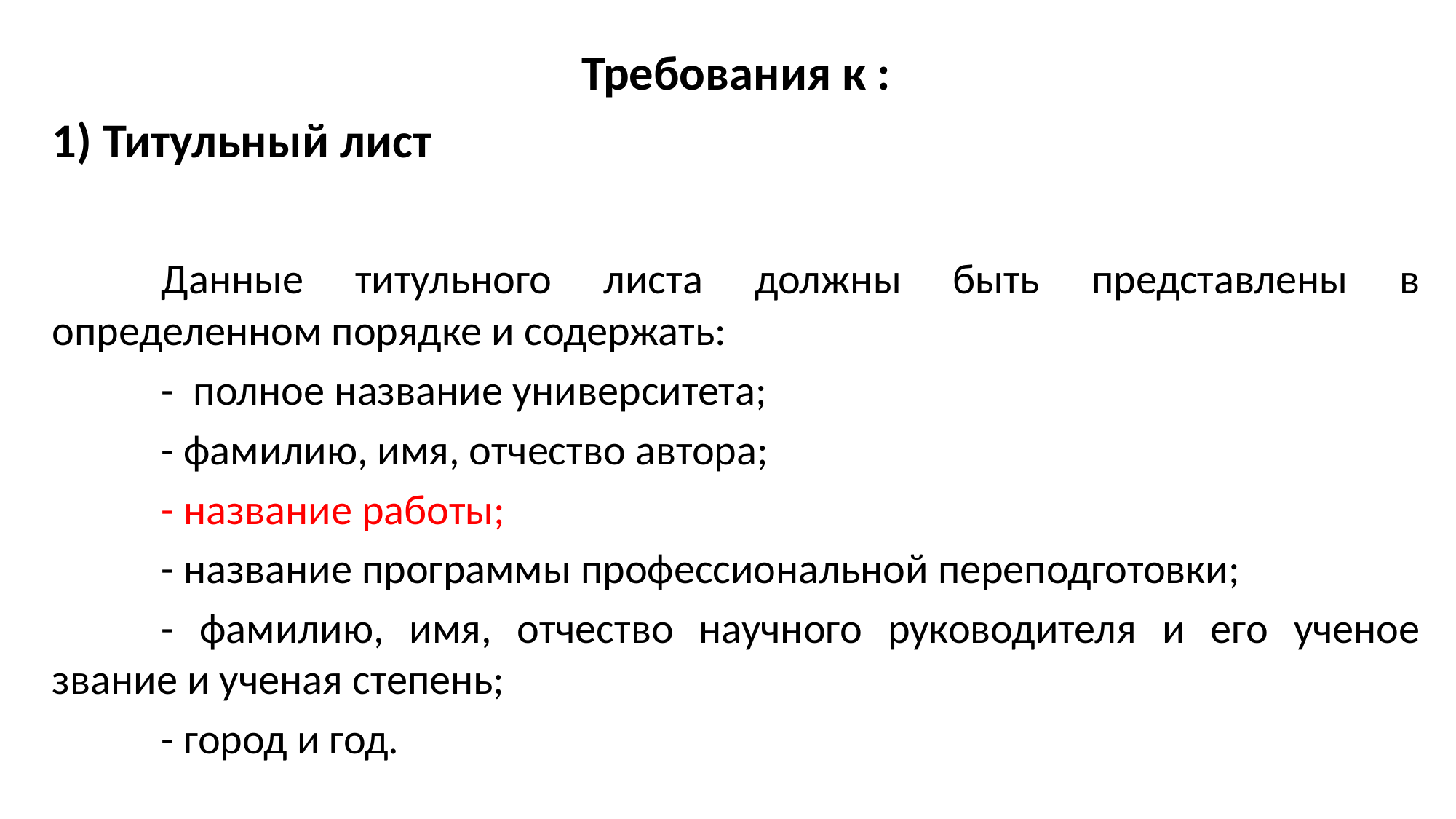

Требования к :
1) Титульный лист

	Данные титульного листа должны быть представлены в определенном порядке и содержать:
	-  полное название университета;
	- фамилию, имя, отчество автора;
	- название работы;
	- название программы профессиональной переподготовки;
	- фамилию, имя, отчество научного руководителя и его ученое звание и ученая степень;
	- город и год.

#